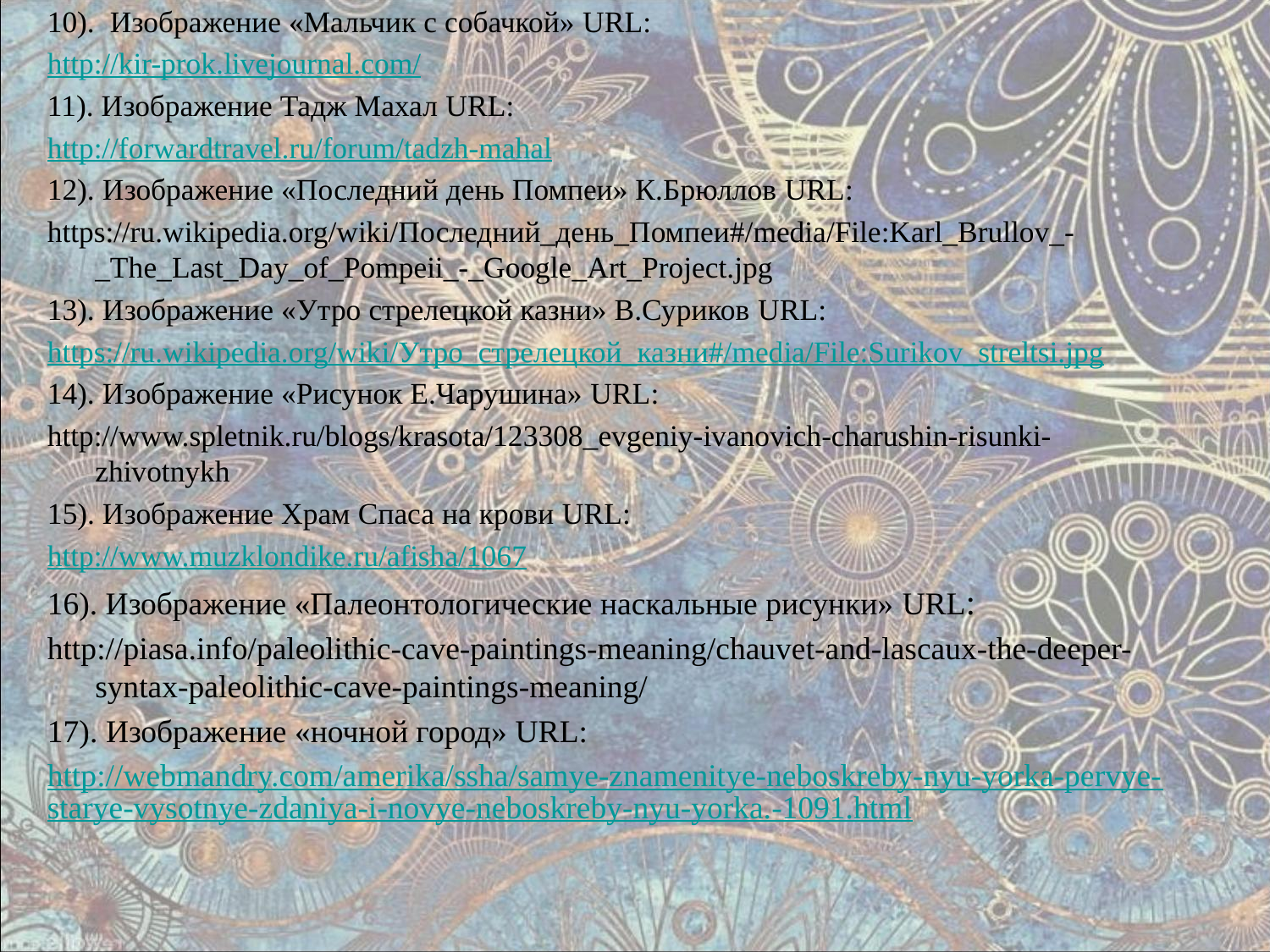

10).  Изображение «Мальчик с собачкой» URL:
http://kir-prok.livejournal.com/
11). Изображение Тадж Махал URL:
http://forwardtravel.ru/forum/tadzh-mahal
12). Изображение «Последний день Помпеи» К.Брюллов URL:
https://ru.wikipedia.org/wiki/Последний_день_Помпеи#/media/File:Karl_Brullov_-_The_Last_Day_of_Pompeii_-_Google_Art_Project.jpg
13). Изображение «Утро стрелецкой казни» В.Суриков URL:
https://ru.wikipedia.org/wiki/Утро_стрелецкой_казни#/media/File:Surikov_streltsi.jpg
14). Изображение «Рисунок Е.Чарушина» URL:
http://www.spletnik.ru/blogs/krasota/123308_evgeniy-ivanovich-charushin-risunki-zhivotnykh
15). Изображение Храм Спаса на крови URL:
http://www.muzklondike.ru/afisha/1067
16). Изображение «Палеонтологические наскальные рисунки» URL:
http://piasa.info/paleolithic-cave-paintings-meaning/chauvet-and-lascaux-the-deeper-syntax-paleolithic-cave-paintings-meaning/
17). Изображение «ночной город» URL:
http://webmandry.com/amerika/ssha/samye-znamenitye-neboskreby-nyu-yorka-pervye-starye-vysotnye-zdaniya-i-novye-neboskreby-nyu-yorka.-1091.html